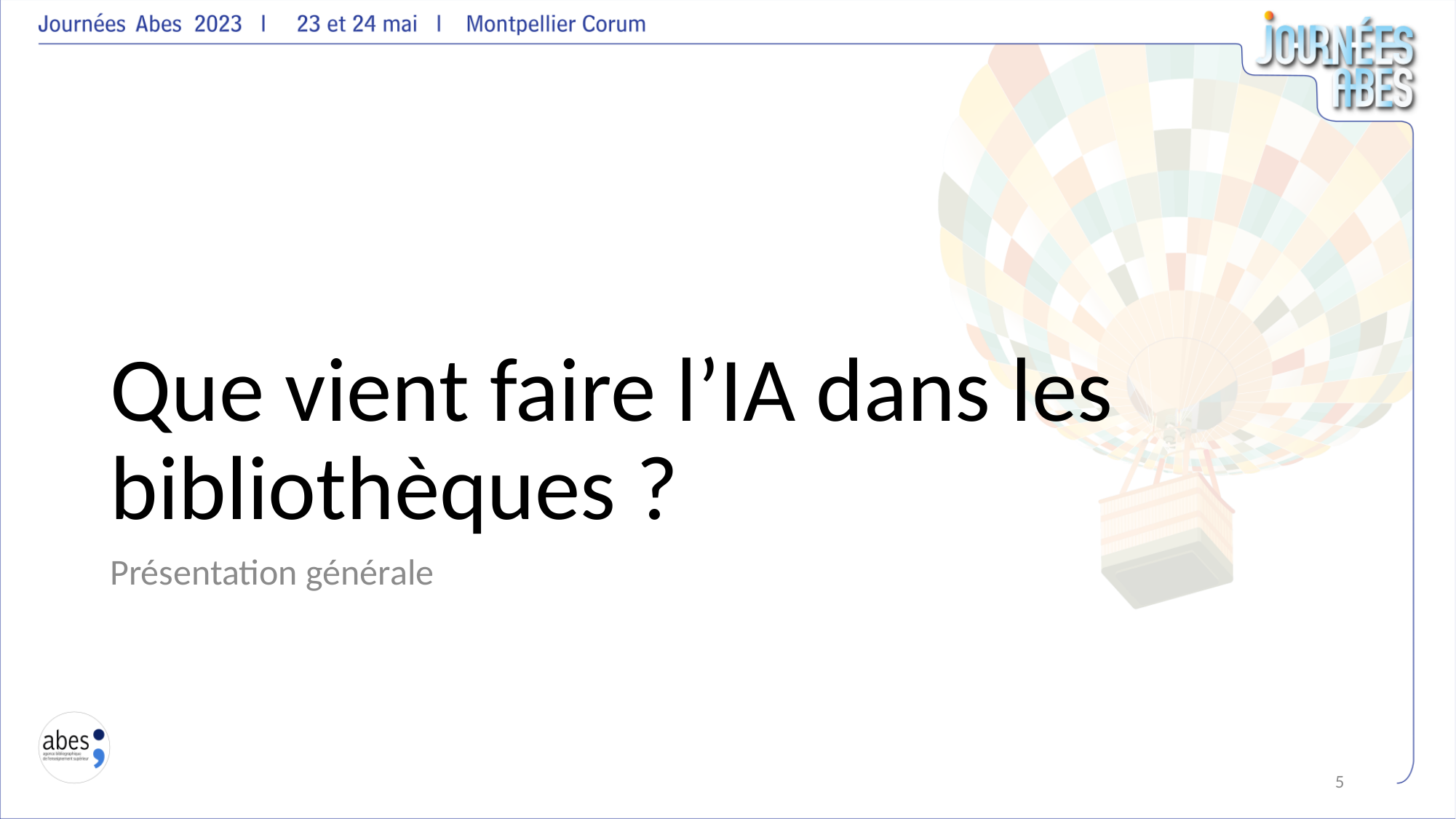

# Que vient faire l’IA dans les bibliothèques ?
Présentation générale
5